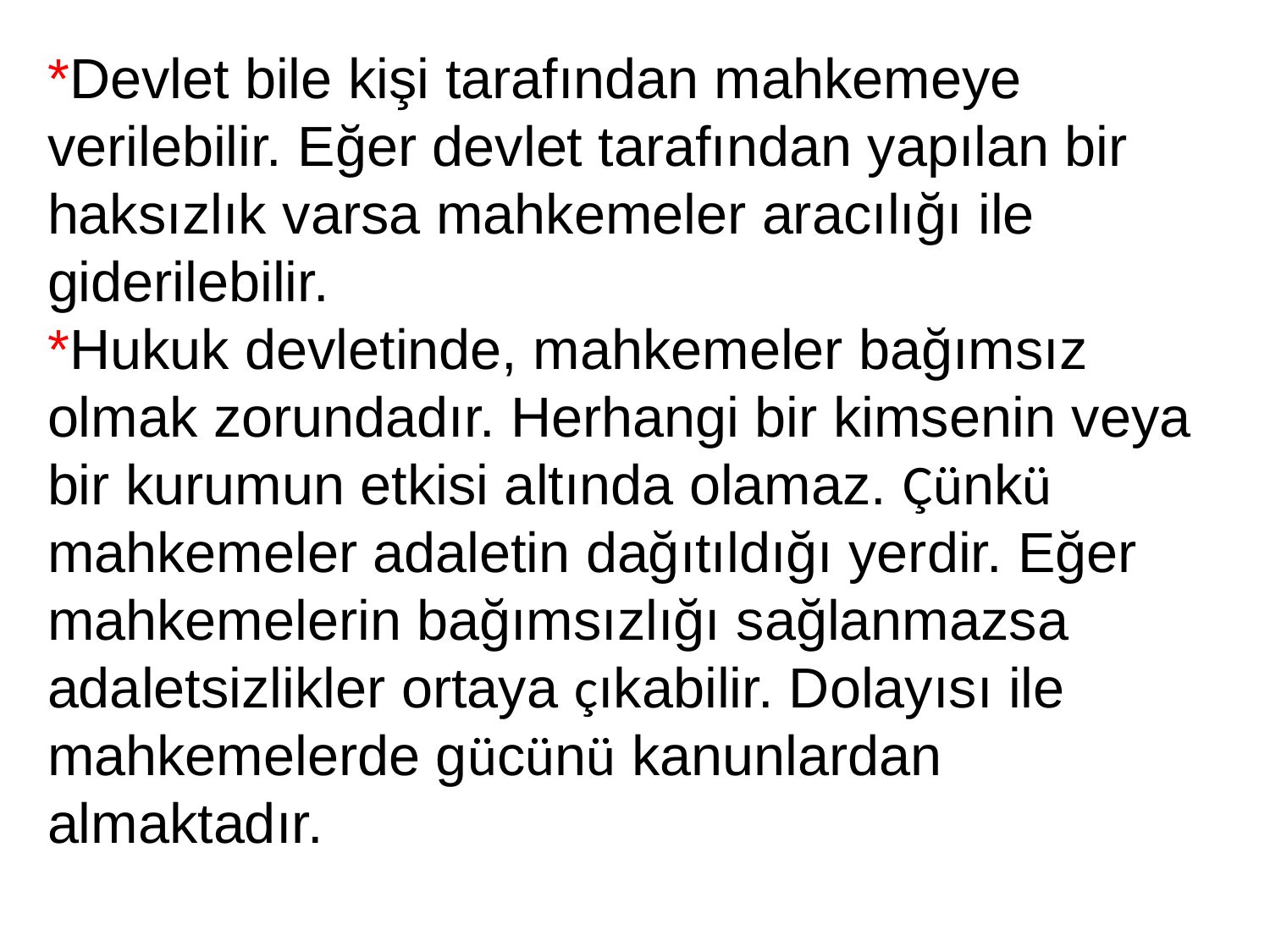

*Devlet bile kişi tarafından mahkemeye verilebilir. Eğer devlet tarafından yapılan bir haksızlık varsa mahkemeler aracılığı ile giderilebilir.
*Hukuk devletinde, mahkemeler bağımsız olmak zorundadır. Herhangi bir kimsenin veya bir kurumun etkisi altında olamaz. Çünkü mahkemeler adaletin dağıtıldığı yerdir. Eğer mahkemelerin bağımsızlığı sağlanmazsa adaletsizlikler ortaya çıkabilir. Dolayısı ile mahkemelerde gücünü kanunlardan almaktadır.